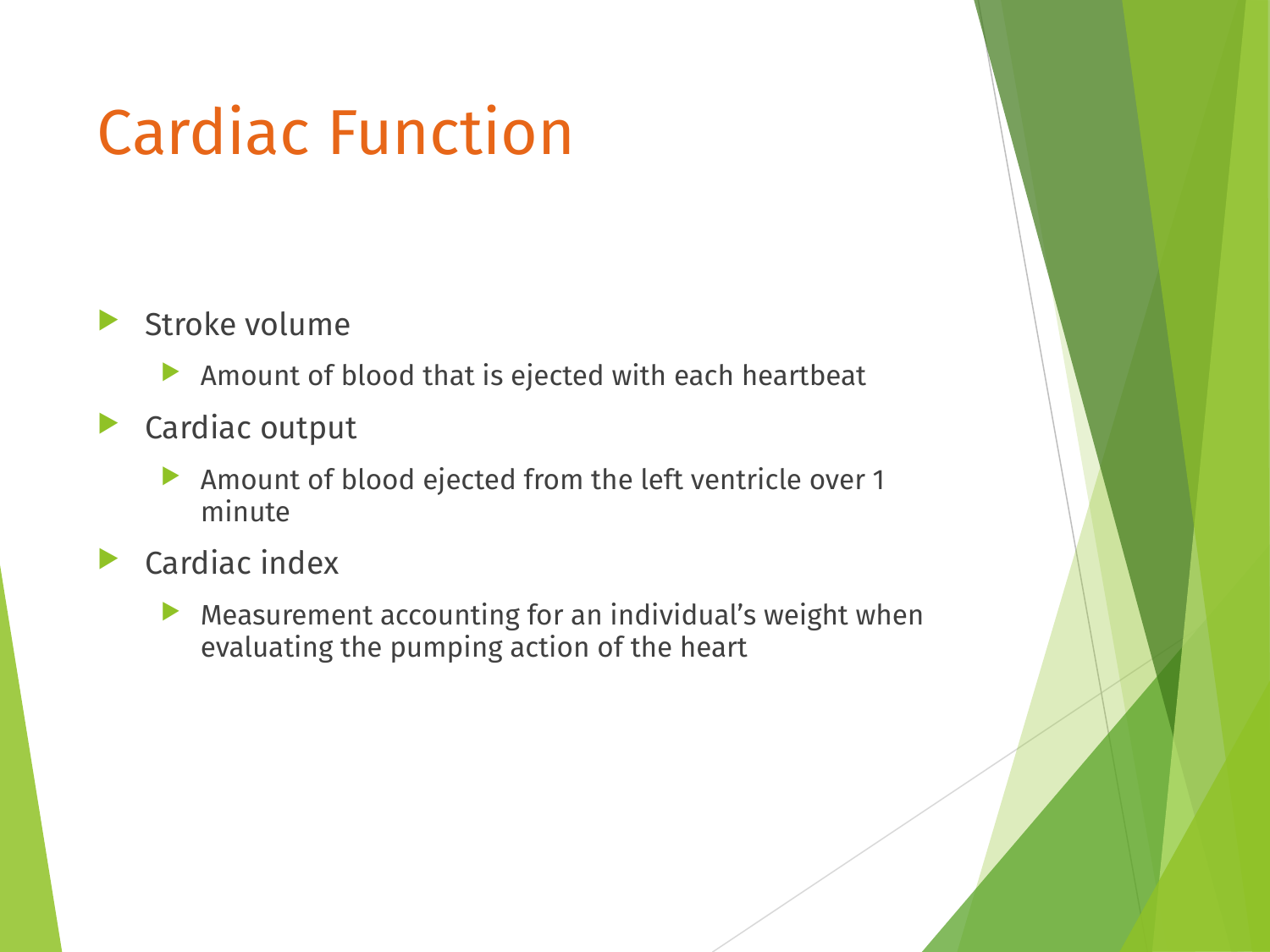

# Cardiac Function
Stroke volume
Amount of blood that is ejected with each heartbeat
Cardiac output
Amount of blood ejected from the left ventricle over 1 minute
Cardiac index
Measurement accounting for an individual’s weight when evaluating the pumping action of the heart